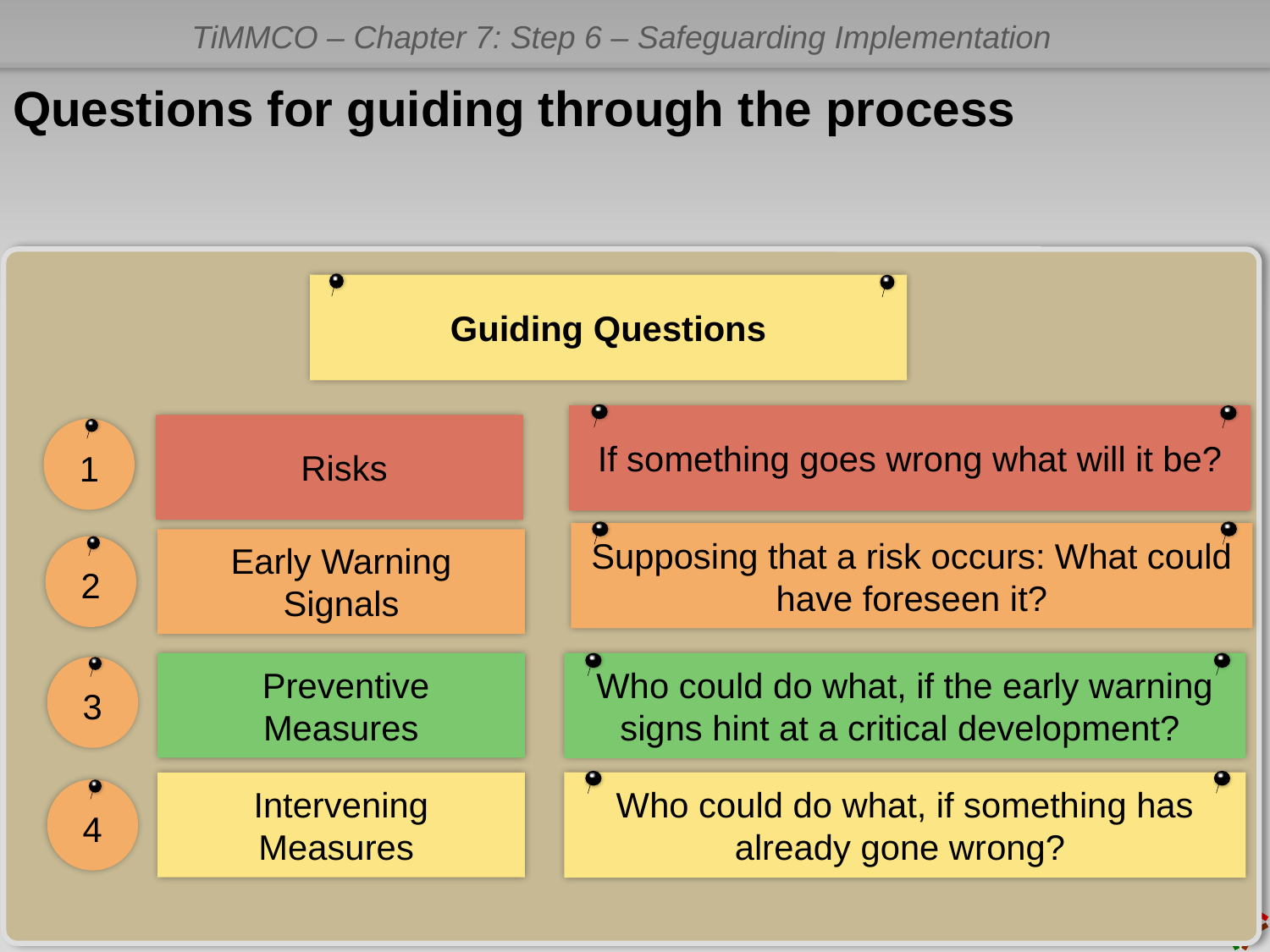

Questions for guiding through the process

Guiding Questions

If something goes wrong what will it be?

 Risks
1

Supposing that a risk occurs: What could have foreseen it?

 Early Warning
Signals
2

 Preventive
Measures
Who could do what, if the early warning signs hint at a critical development?

3

Who could do what, if something has already gone wrong?
Intervening
Measures
4

7